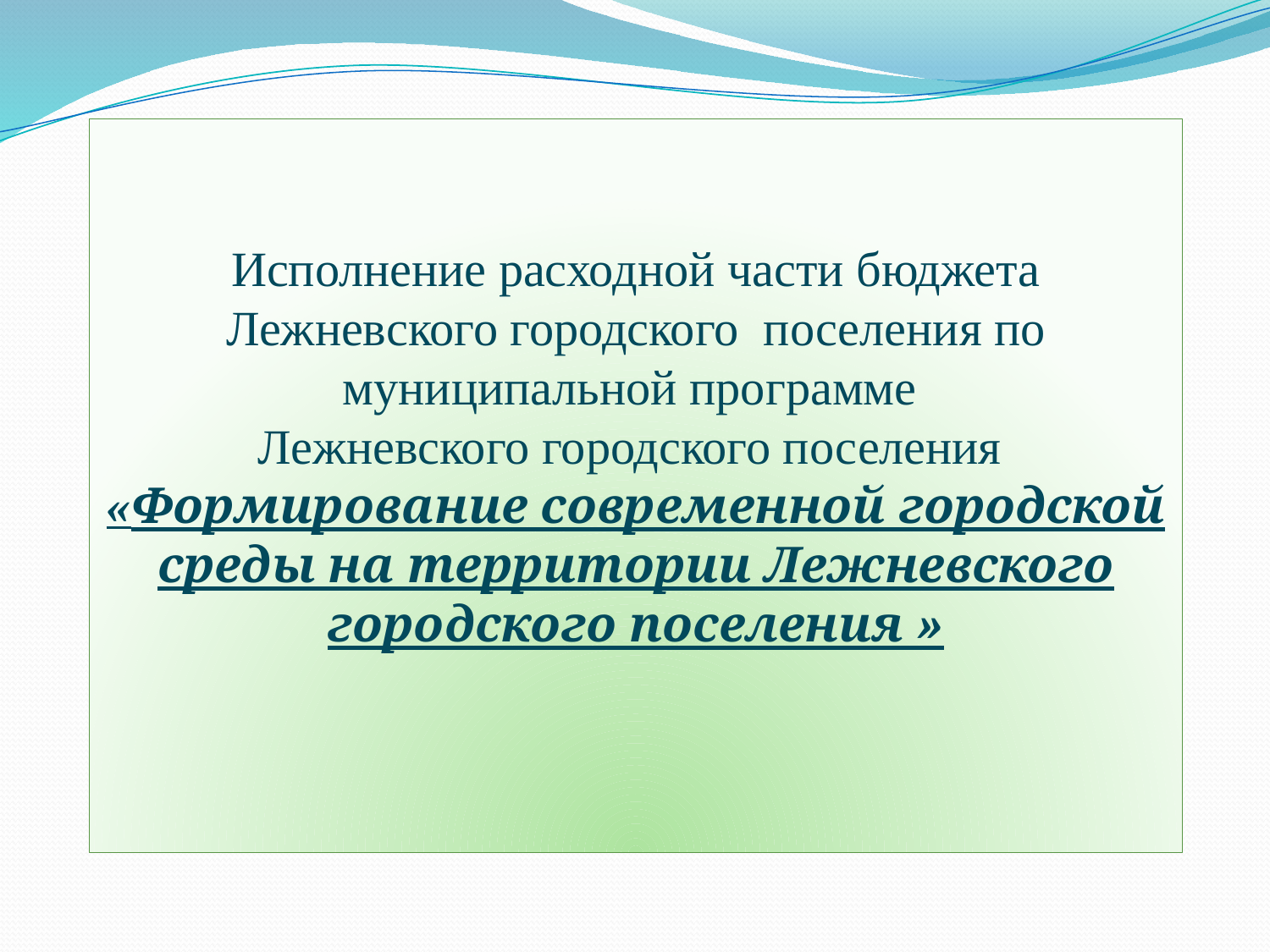

Исполнение расходной части бюджета Лежневского городского  поселения по муниципальной программе
Лежневского городского поселения
«Формирование современной городской среды на территории Лежневского городского поселения »